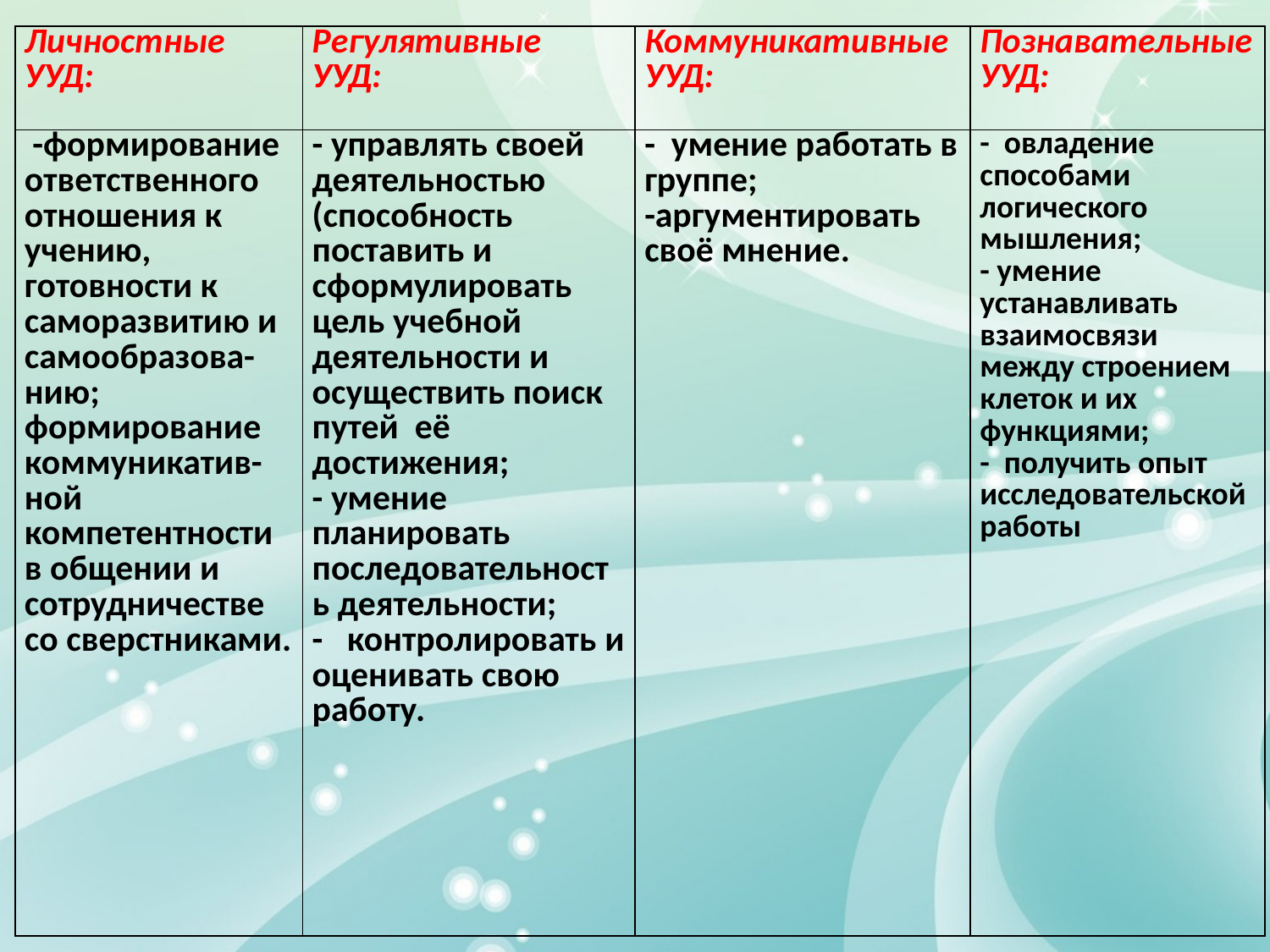

| Личностные УУД: | Регулятивные УУД: | Коммуникативные УУД: | Познавательные УУД: |
| --- | --- | --- | --- |
| -формирование ответственного отношения к учению, готовности к саморазвитию и самообразова-нию; формирование коммуникатив-ной компетентности в общении и сотрудничестве со сверстниками. | - управлять своей деятельностью (способность поставить и сформулировать цель учебной деятельности и осуществить поиск путей её достижения; - умение планировать последовательность деятельности; - контролировать и оценивать свою работу. | - умение работать в группе; -аргументировать своё мнение. | - овладение способами логического мышления; - умение устанавливать взаимосвязи между строением клеток и их функциями; - получить опыт исследовательской работы |